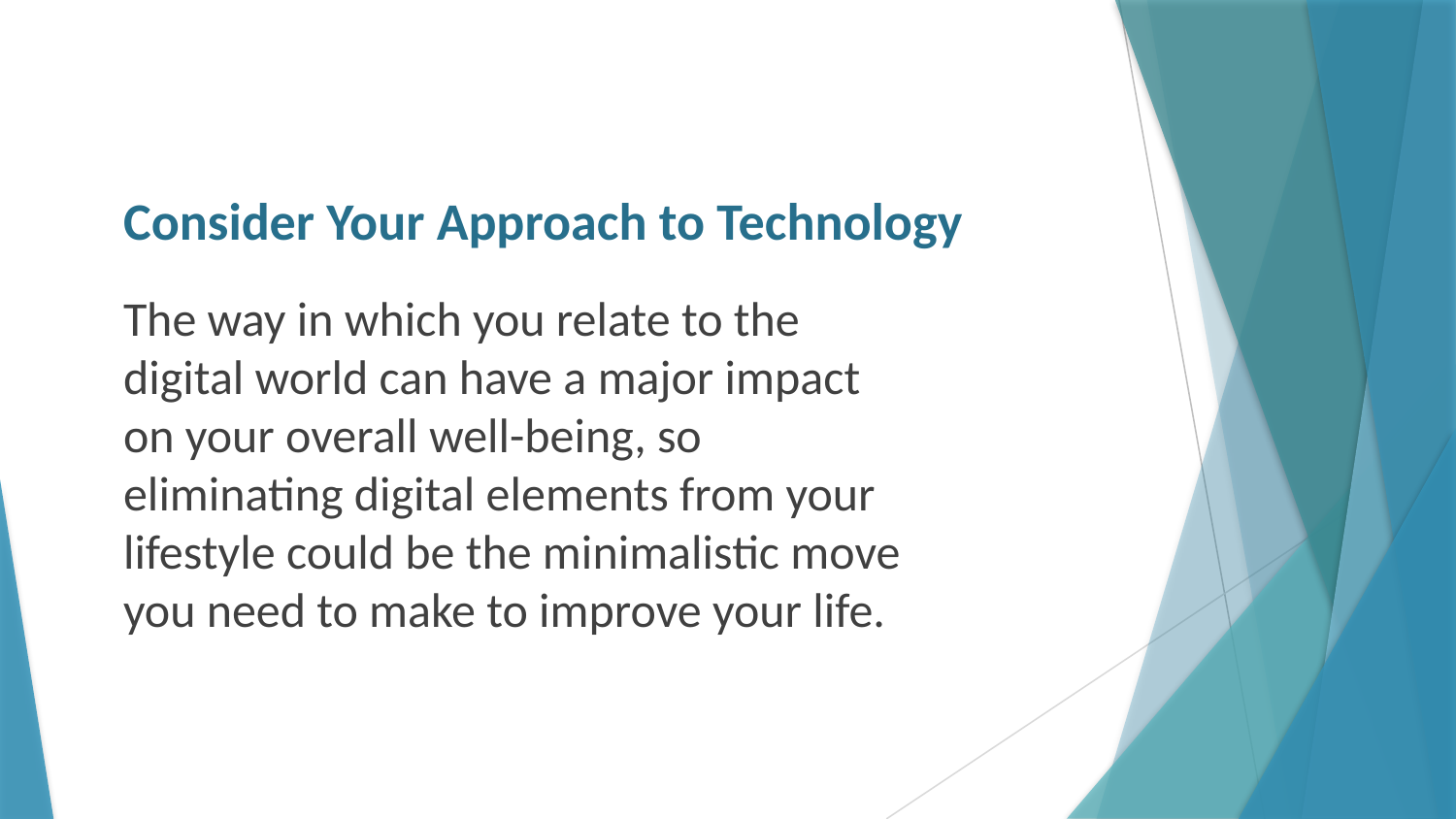

# Consider Your Approach to Technology
The way in which you relate to the digital world can have a major impact on your overall well-being, so eliminating digital elements from your lifestyle could be the minimalistic move you need to make to improve your life.